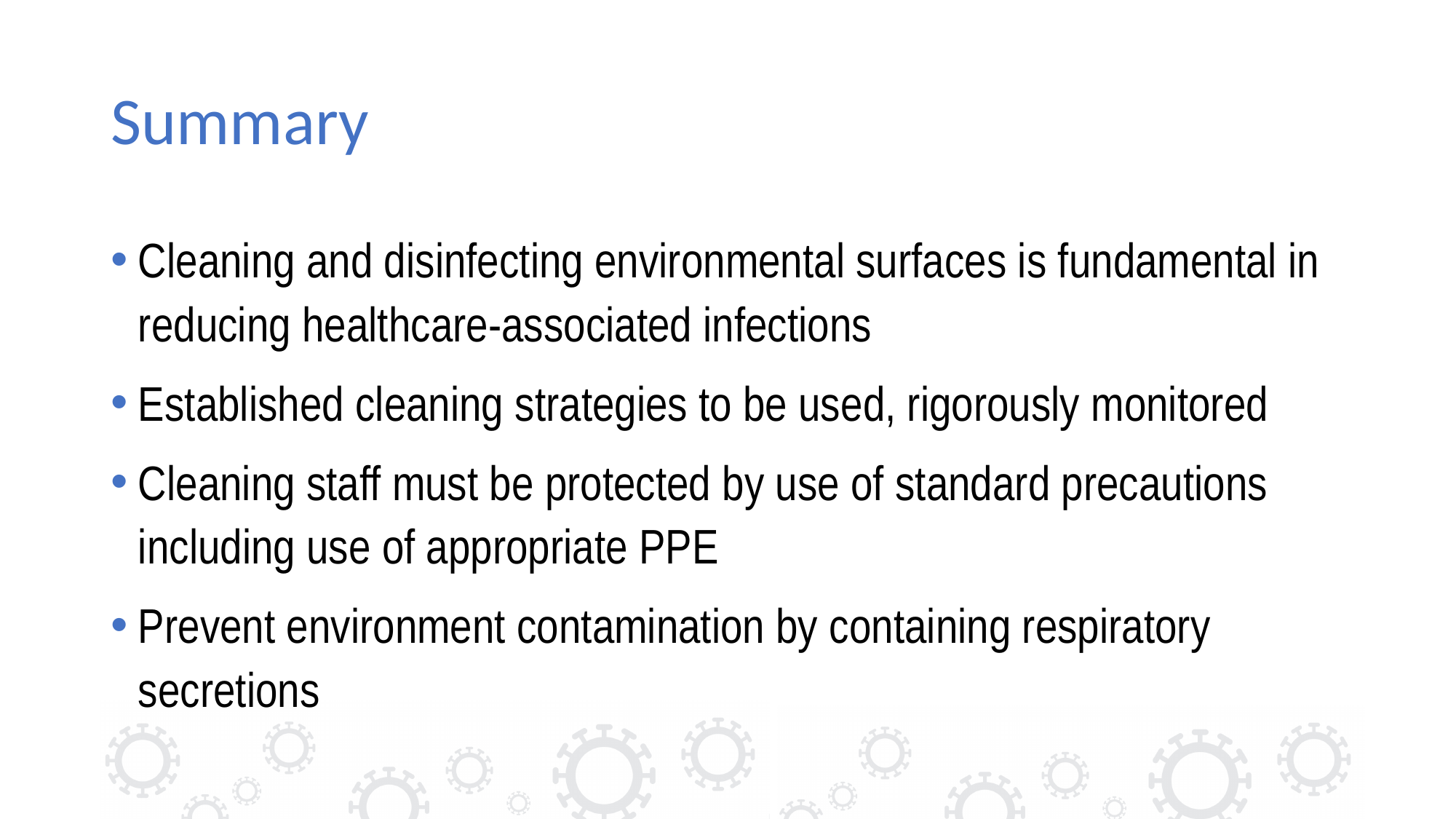

# Summary
Cleaning and disinfecting environmental surfaces is fundamental in reducing healthcare-associated infections
Established cleaning strategies to be used, rigorously monitored
Cleaning staff must be protected by use of standard precautions including use of appropriate PPE
Prevent environment contamination by containing respiratory secretions